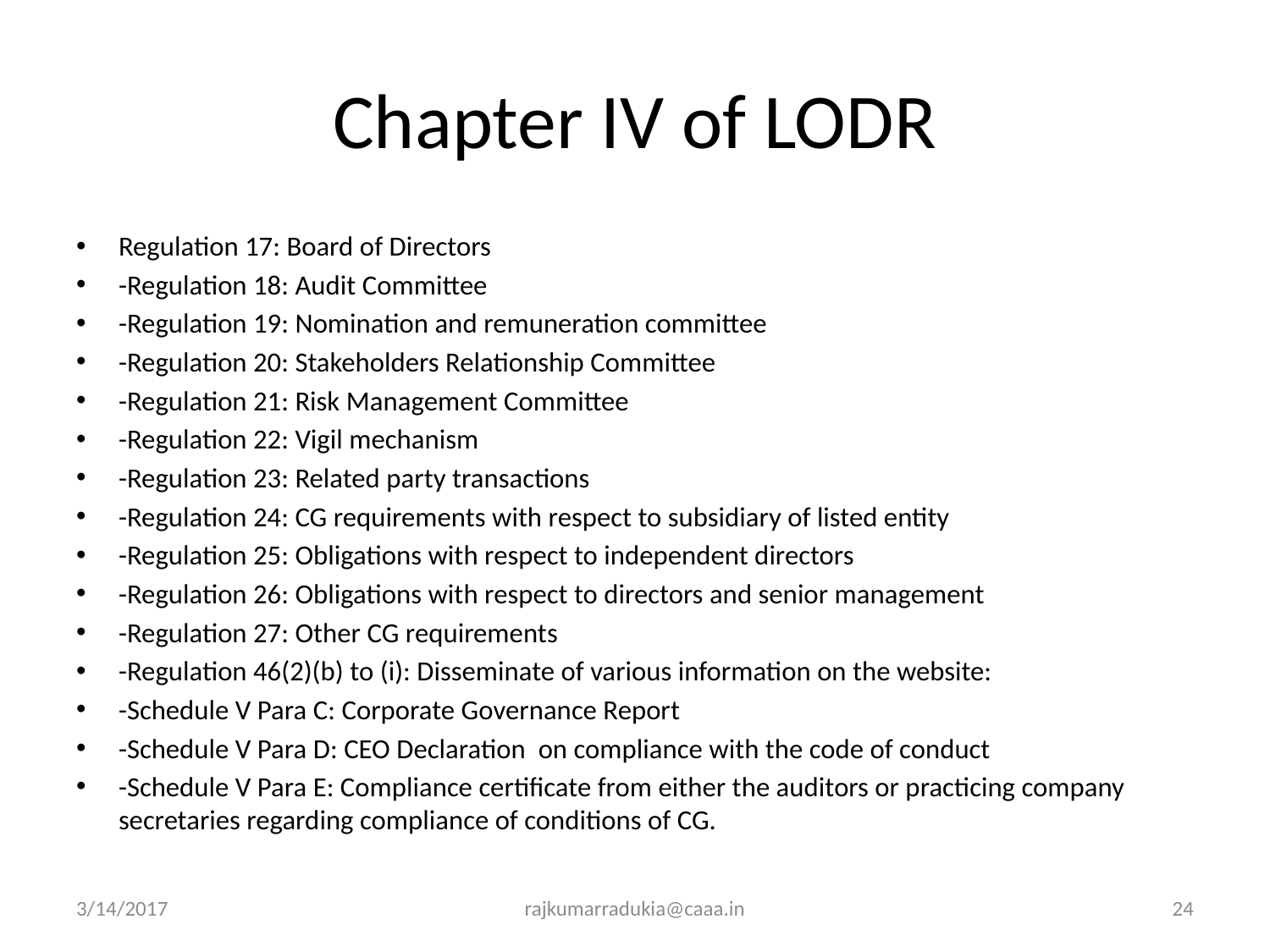

# Chapter IV of LODR
Regulation 17: Board of Directors
-Regulation 18: Audit Committee
-Regulation 19: Nomination and remuneration committee
-Regulation 20: Stakeholders Relationship Committee
-Regulation 21: Risk Management Committee
-Regulation 22: Vigil mechanism
-Regulation 23: Related party transactions
-Regulation 24: CG requirements with respect to subsidiary of listed entity
-Regulation 25: Obligations with respect to independent directors
-Regulation 26: Obligations with respect to directors and senior management
-Regulation 27: Other CG requirements
-Regulation 46(2)(b) to (i): Disseminate of various information on the website:
-Schedule V Para C: Corporate Governance Report
-Schedule V Para D: CEO Declaration  on compliance with the code of conduct
-Schedule V Para E: Compliance certificate from either the auditors or practicing company secretaries regarding compliance of conditions of CG.

3/14/2017
rajkumarradukia@caaa.in
24